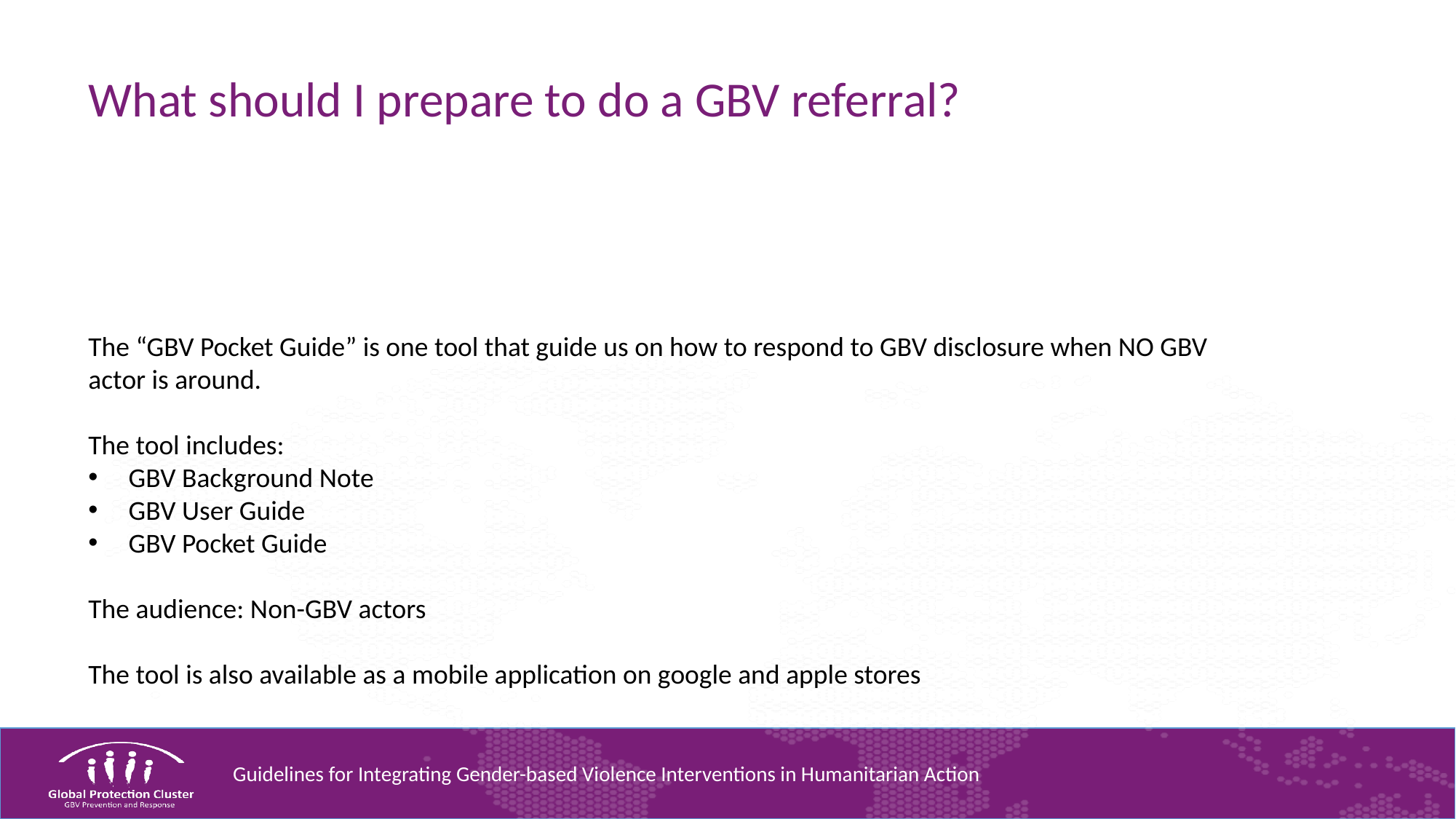

# What should I prepare to do a GBV referral?
The “GBV Pocket Guide” is one tool that guide us on how to respond to GBV disclosure when NO GBV actor is around.

The tool includes:
 GBV Background Note
 GBV User Guide
 GBV Pocket Guide

The audience: Non-GBV actors

The tool is also available as a mobile application on google and apple stores